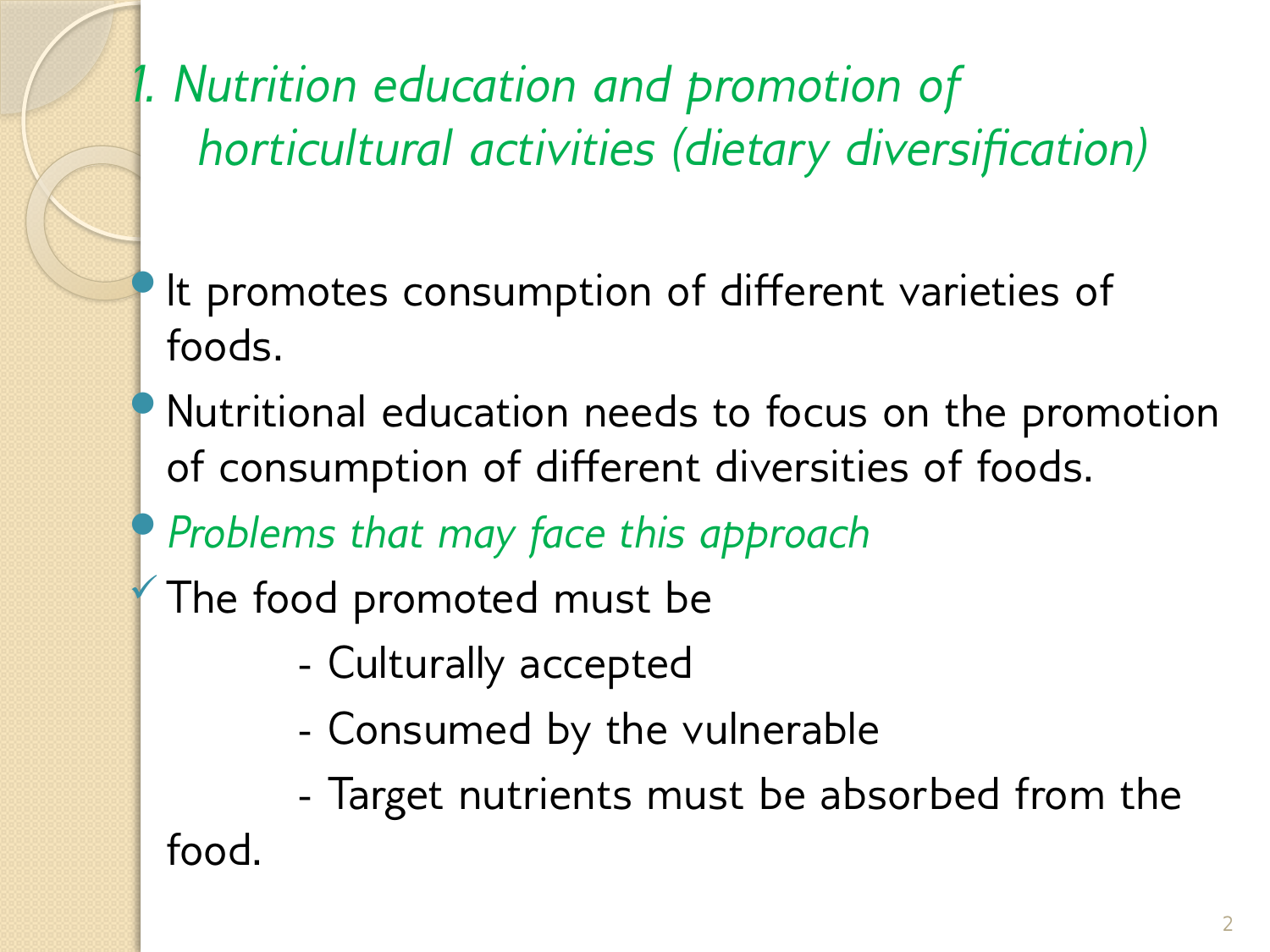

1. Nutrition education and promotion of  horticultural activities (dietary diversification)

It promotes consumption of different varieties of foods.
Nutritional education needs to focus on the promotion of consumption of different diversities of foods.
Problems that may face this approach
The food promoted must be
            - Culturally accepted
            - Consumed by the vulnerable
            - Target nutrients must be absorbed from the food.
2